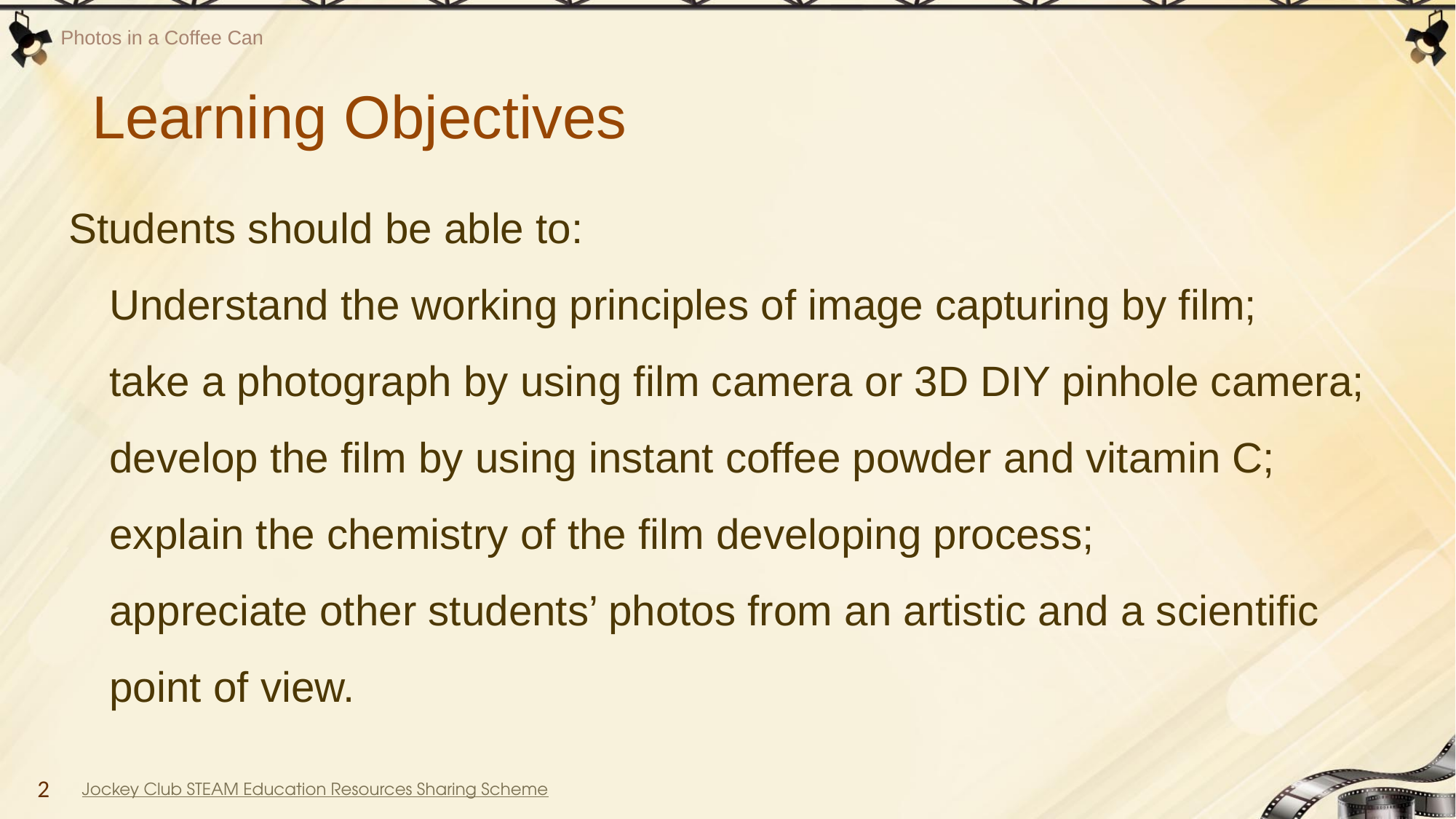

# Learning Objectives
Students should be able to:
Understand the working principles of image capturing by film;
take a photograph by using film camera or 3D DIY pinhole camera;
develop the film by using instant coffee powder and vitamin C;
explain the chemistry of the film developing process;
appreciate other students’ photos from an artistic and a scientific point of view.